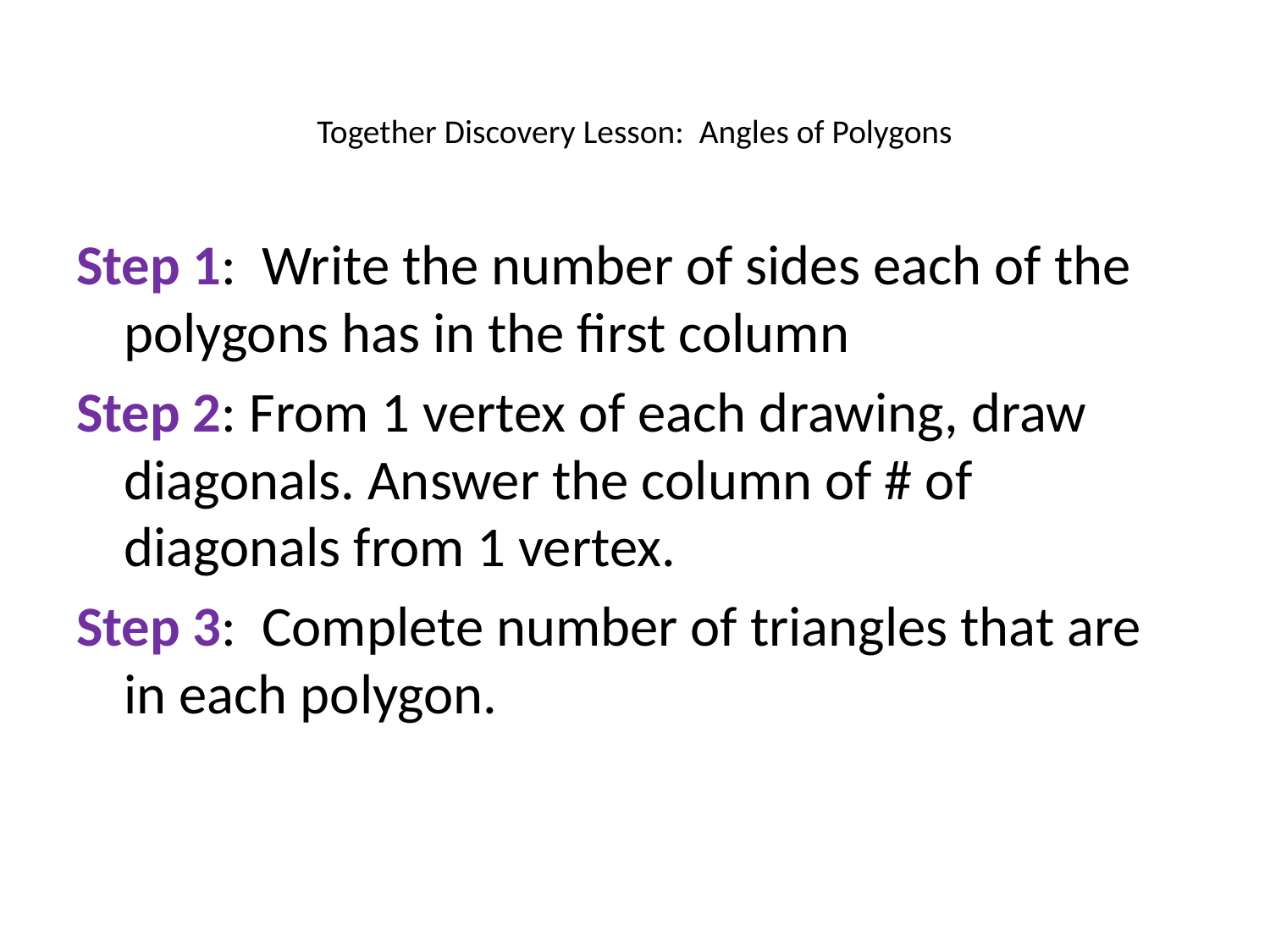

# Together Discovery Lesson:  Angles of Polygons
Step 1:  Write the number of sides each of the polygons has in the first column
Step 2: From 1 vertex of each drawing, draw diagonals. Answer the column of # of diagonals from 1 vertex.
Step 3:  Complete number of triangles that are in each polygon.